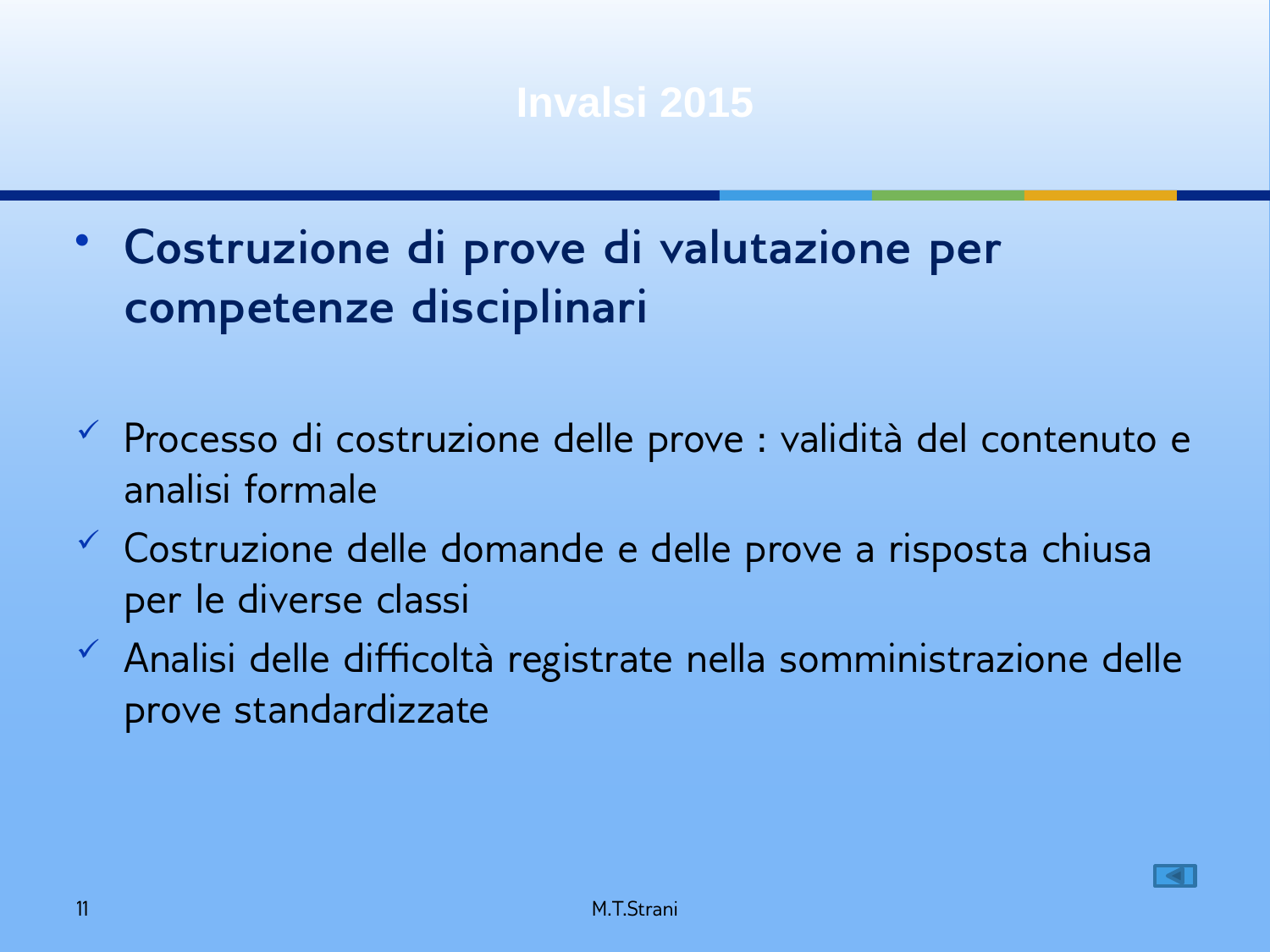

# Invalsi 2015
Costruzione di prove di valutazione per competenze disciplinari

Processo di costruzione delle prove : validità del contenuto e analisi formale
Costruzione delle domande e delle prove a risposta chiusa per le diverse classi
Analisi delle difficoltà registrate nella somministrazione delle prove standardizzate

11
M.T.Strani